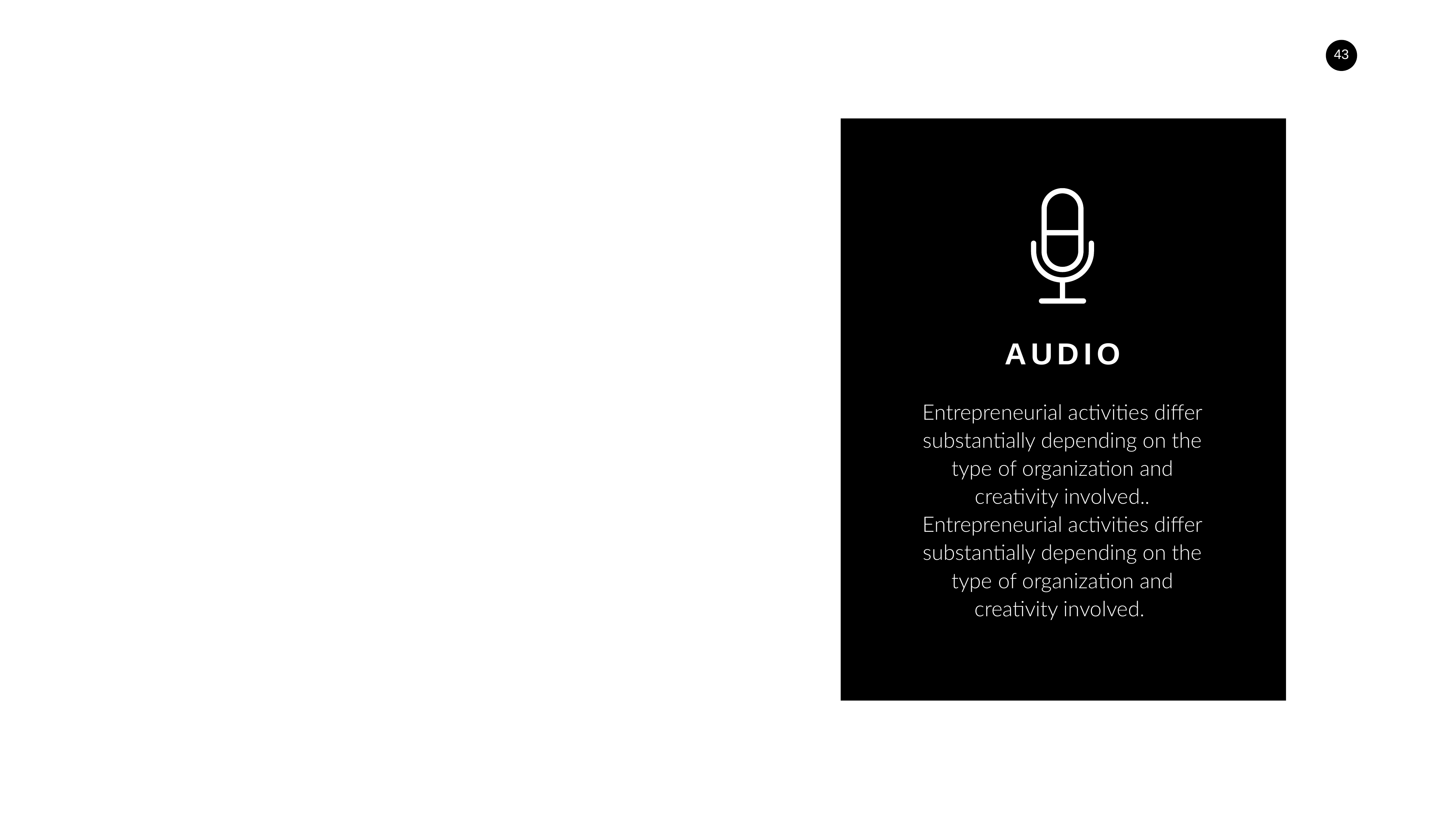

AUDIO
Entrepreneurial activities differ substantially depending on the type of organization and creativity involved..
Entrepreneurial activities differ substantially depending on the type of organization and creativity involved.